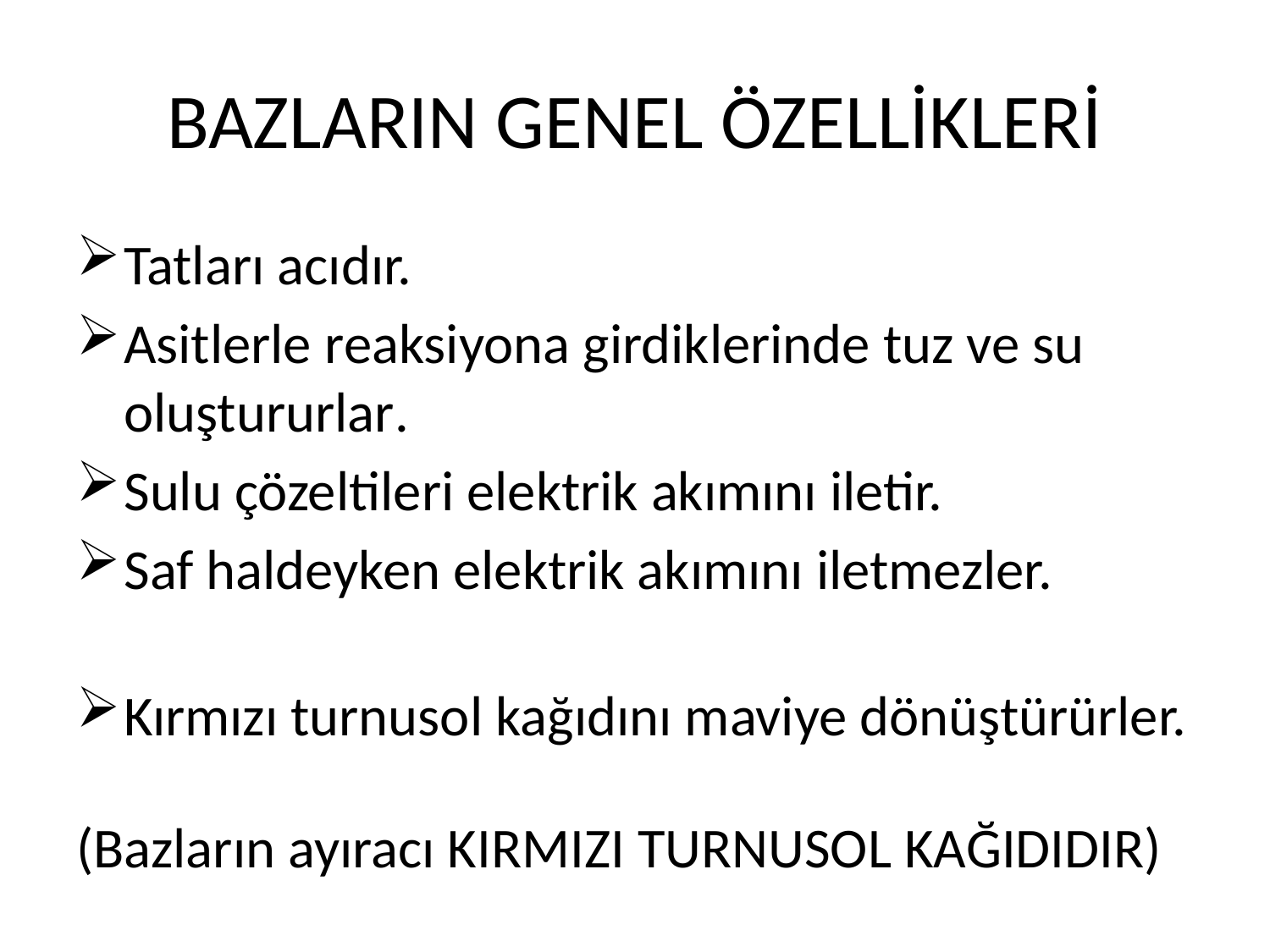

# BAZLARIN GENEL ÖZELLİKLERİ
Tatları acıdır.
Asitlerle reaksiyona girdiklerinde tuz ve su oluştururlar.
Sulu çözeltileri elektrik akımını iletir.
Saf haldeyken elektrik akımını iletmezler.
Kırmızı turnusol kağıdını maviye dönüştürürler.

(Bazların ayıracı KIRMIZI TURNUSOL KAĞIDIDIR)